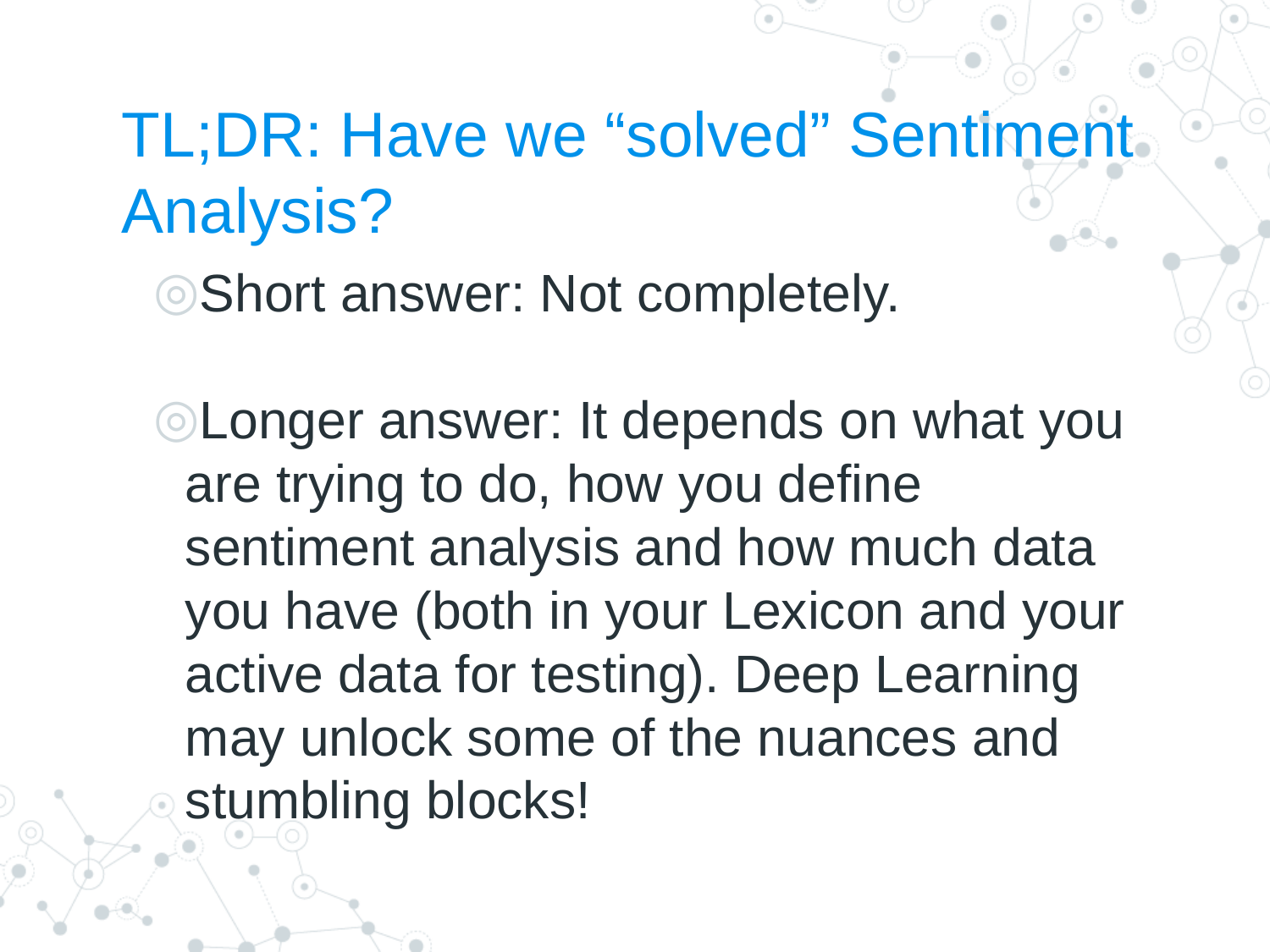

# TL;DR: Have we “solved” Sentiment Analysis?
Short answer: Not completely.

Longer answer: It depends on what you are trying to do, how you define sentiment analysis and how much data you have (both in your Lexicon and your active data for testing). Deep Learning may unlock some of the nuances and stumbling blocks!